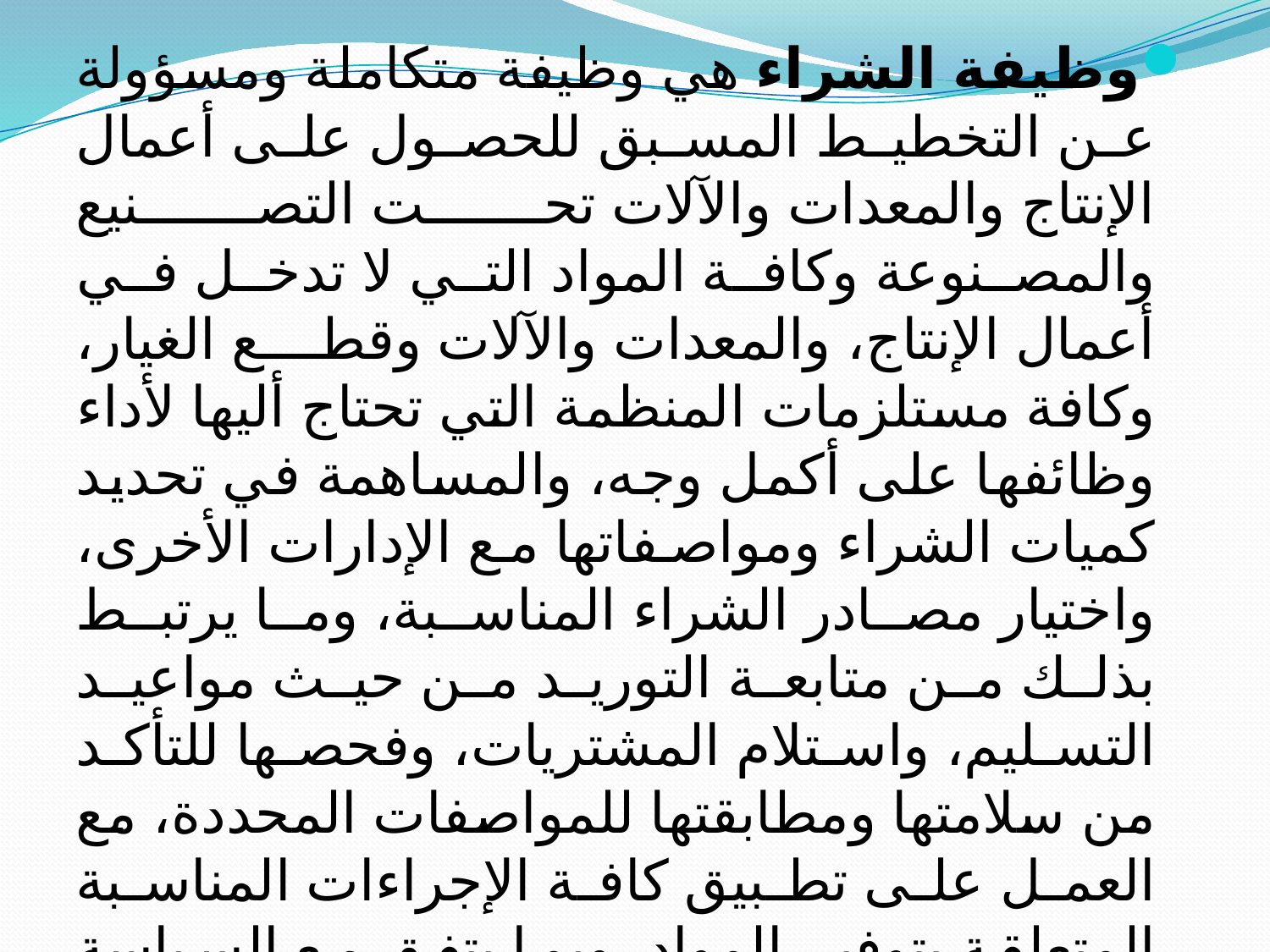

وظيفة الشراء هي وظيفة متكاملة ومسؤولة عن التخطيط المسبق للحصول على أعمال الإنتاج والمعدات والآلات تحت التصنيع والمصنوعة وكافة المواد التي لا تدخل في أعمال الإنتاج، والمعدات والآلات وقطع الغيار، وكافة مستلزمات المنظمة التي تحتاج أليها لأداء وظائفها على أكمل وجه، والمساهمة في تحديد كميات الشراء ومواصفاتها مع الإدارات الأخرى، واختيار مصادر الشراء المناسبة، وما يرتبط بذلك من متابعة التوريد من حيث مواعيد التسليم، واستلام المشتريات، وفحصها للتأكد من سلامتها ومطابقتها للمواصفات المحددة، مع العمل على تطبيق كافة الإجراءات المناسبة المتعلقة بتوفير المواد، وبما يتفق مع السياسة العامة للمنظمة، وكل ذلك يتم في ضوء التنسيق التام مع الوظائف الأخرى ذات العلاقة داخل المنظمة.